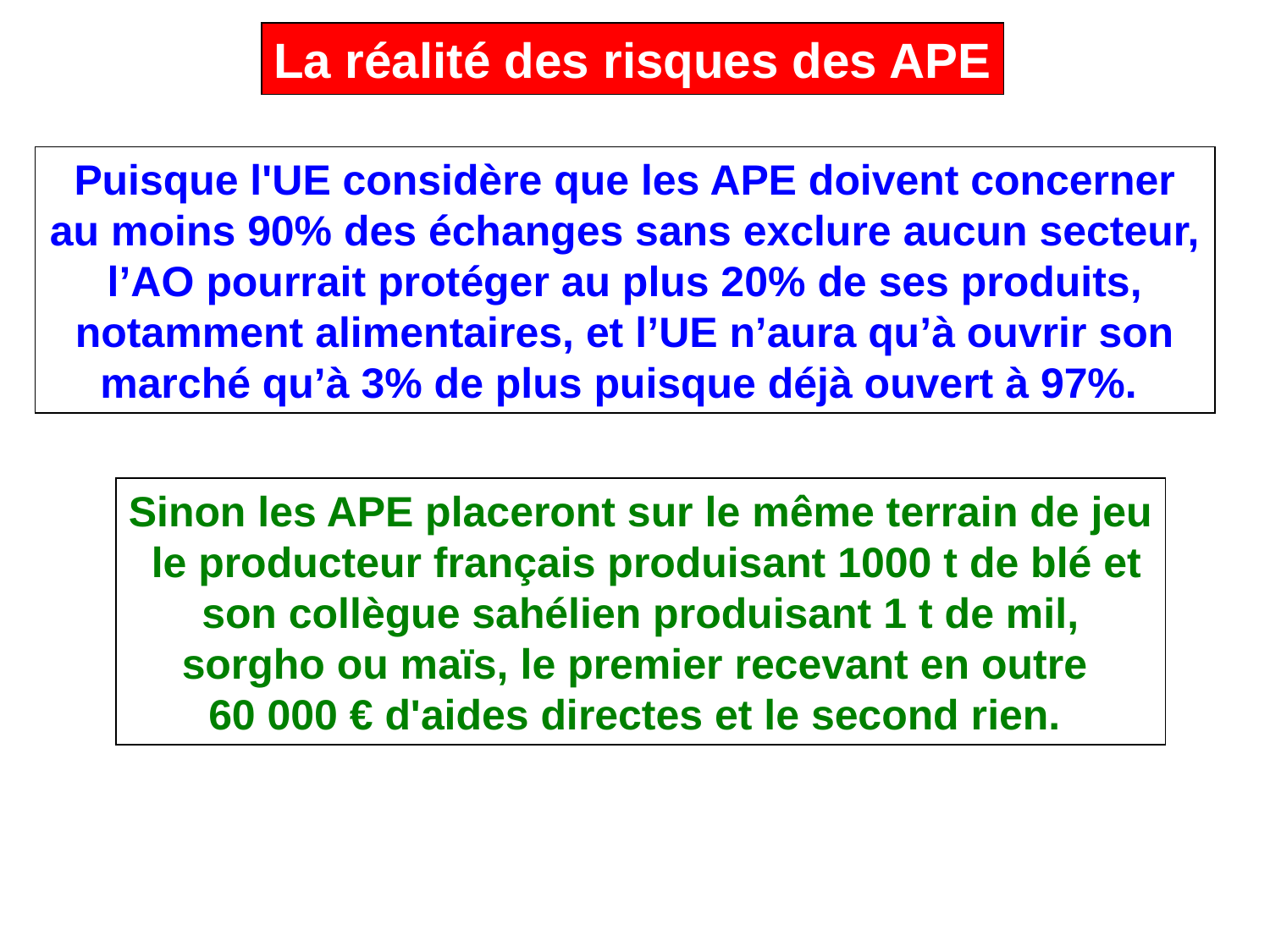

La réalité des risques des APE
Puisque l'UE considère que les APE doivent concerner au moins 90% des échanges sans exclure aucun secteur, l’AO pourrait protéger au plus 20% de ses produits, notamment alimentaires, et l’UE n’aura qu’à ouvrir son marché qu’à 3% de plus puisque déjà ouvert à 97%.
Sinon les APE placeront sur le même terrain de jeu
 le producteur français produisant 1000 t de blé et
 son collègue sahélien produisant 1 t de mil,
sorgho ou maïs, le premier recevant en outre
60 000 € d'aides directes et le second rien.